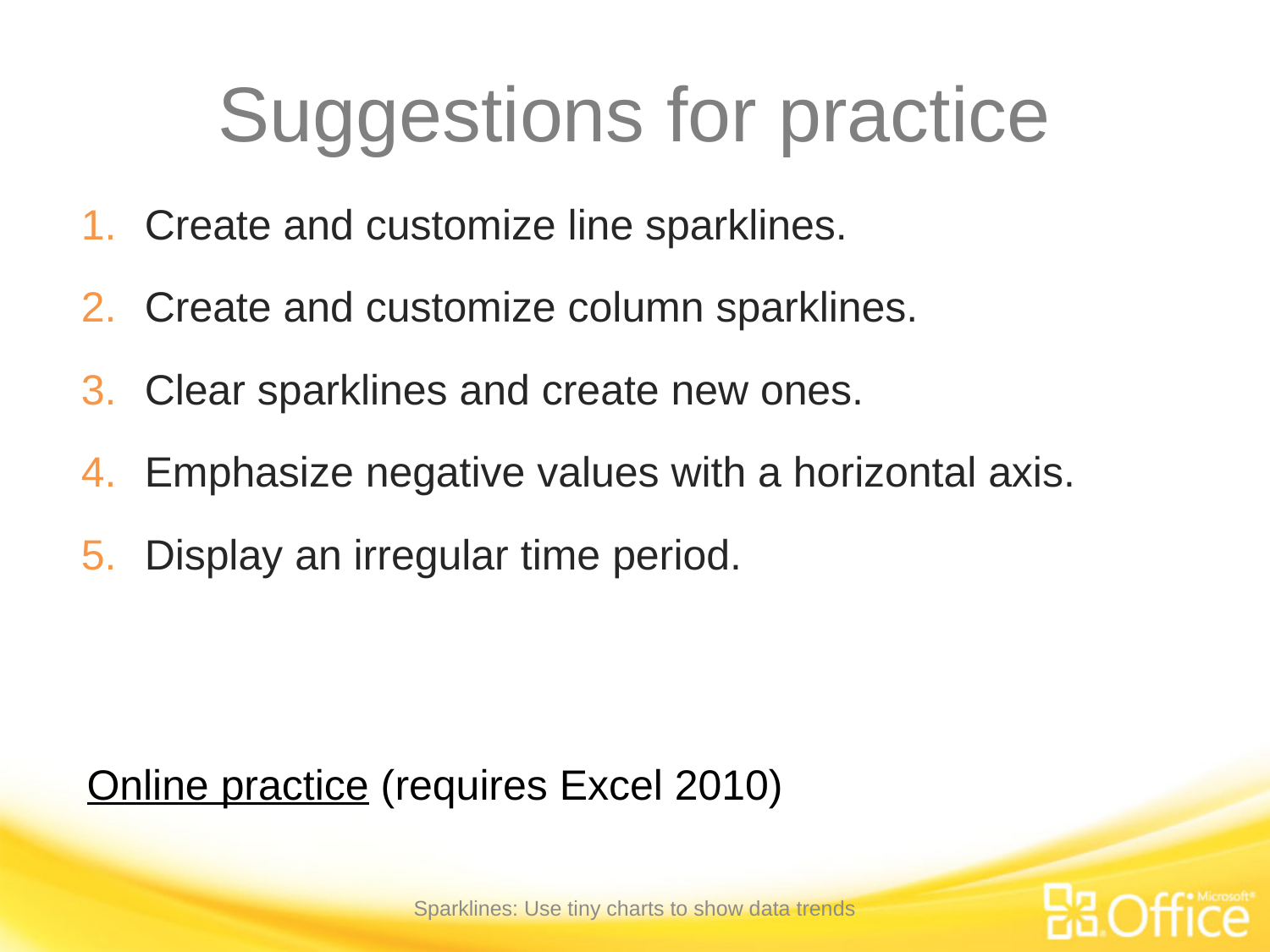

# Suggestions for practice
Create and customize line sparklines.
Create and customize column sparklines.
Clear sparklines and create new ones.
Emphasize negative values with a horizontal axis.
Display an irregular time period.
Online practice (requires Excel 2010)
Sparklines: Use tiny charts to show data trends